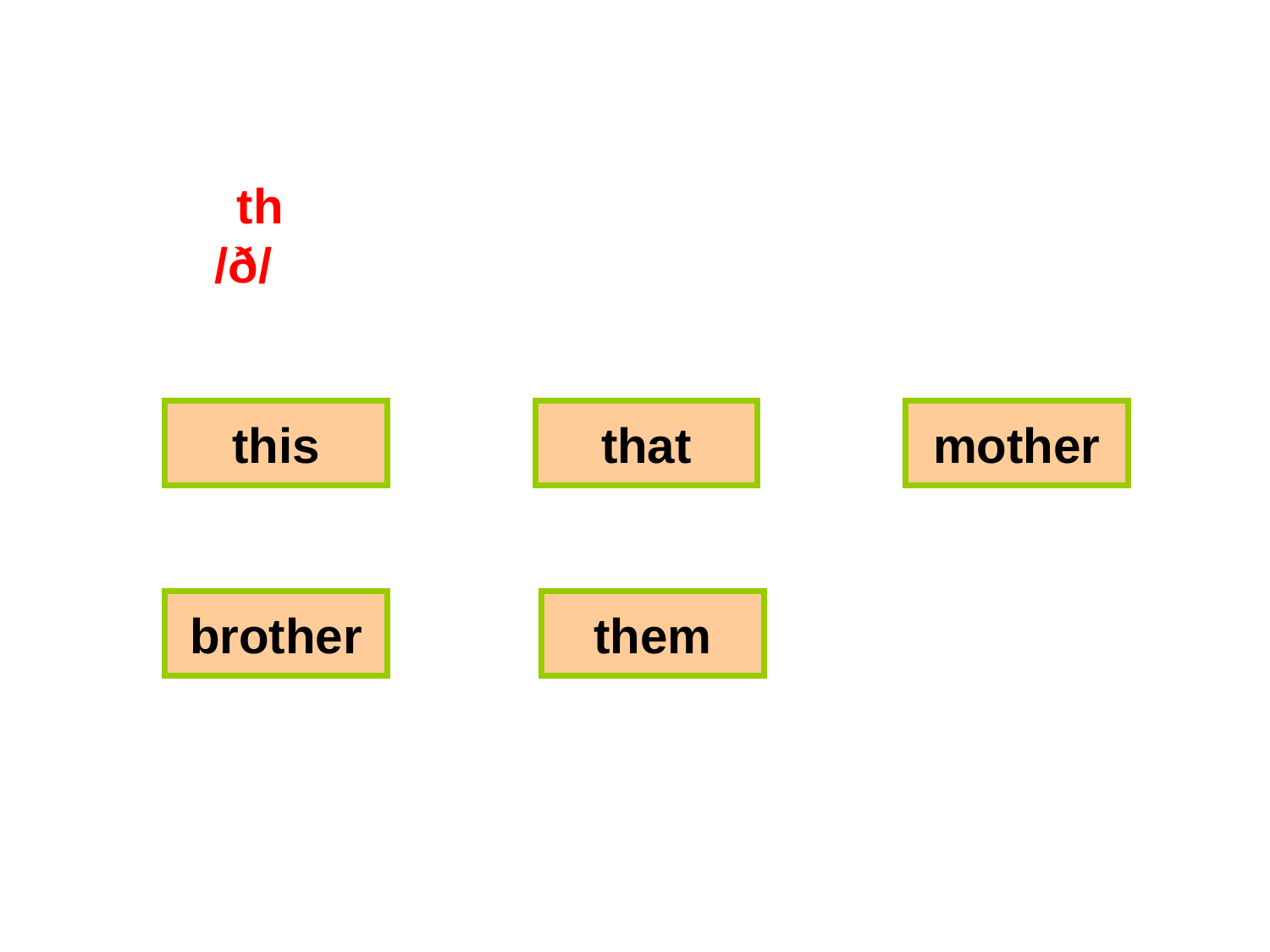

th /ð/
this
that
mother
brother
them